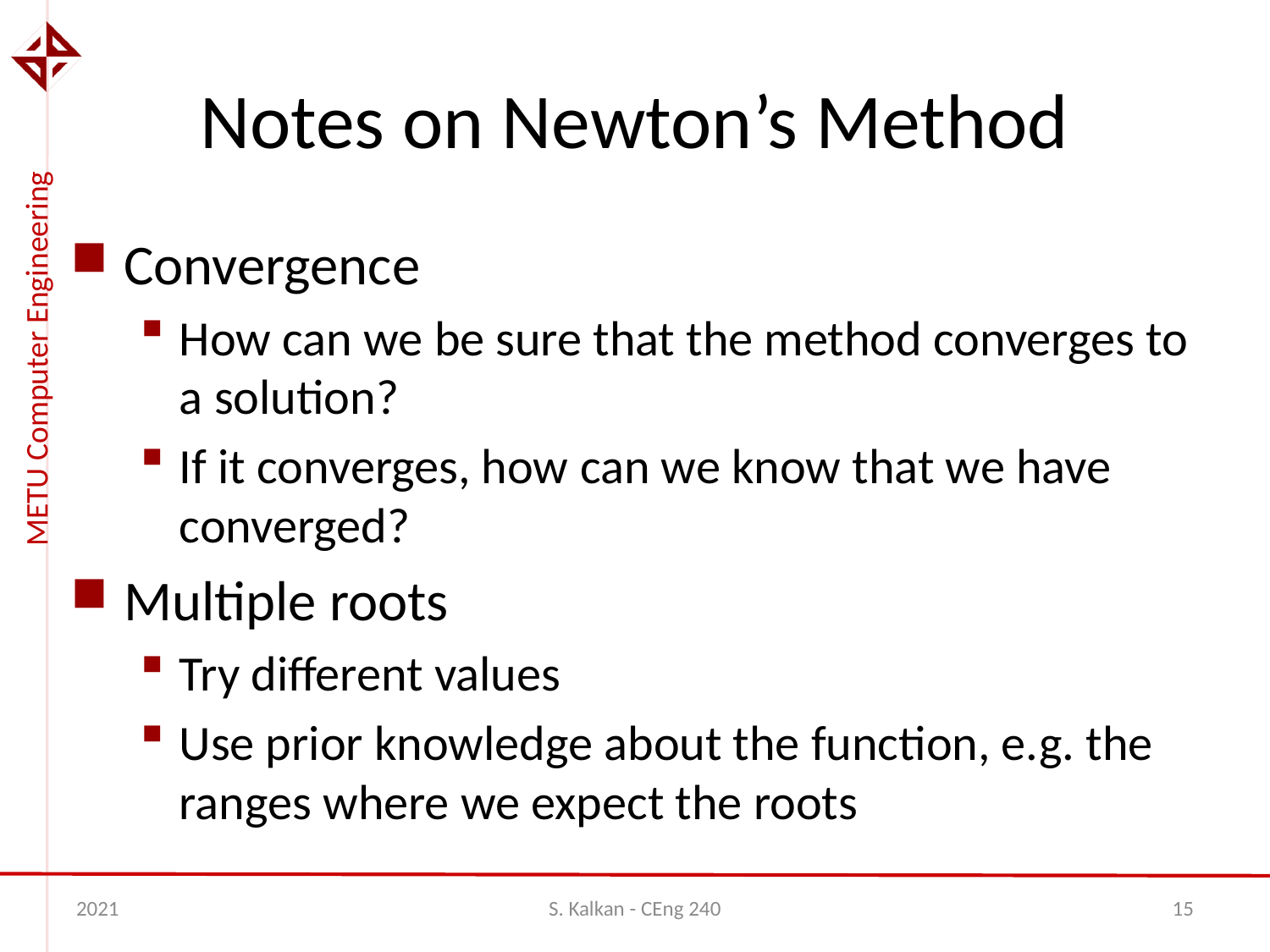

# Notes on Newton’s Method
Convergence
How can we be sure that the method converges to a solution?
If it converges, how can we know that we have converged?
Multiple roots
Try different values
Use prior knowledge about the function, e.g. the ranges where we expect the roots
2021
S. Kalkan - CEng 240
15